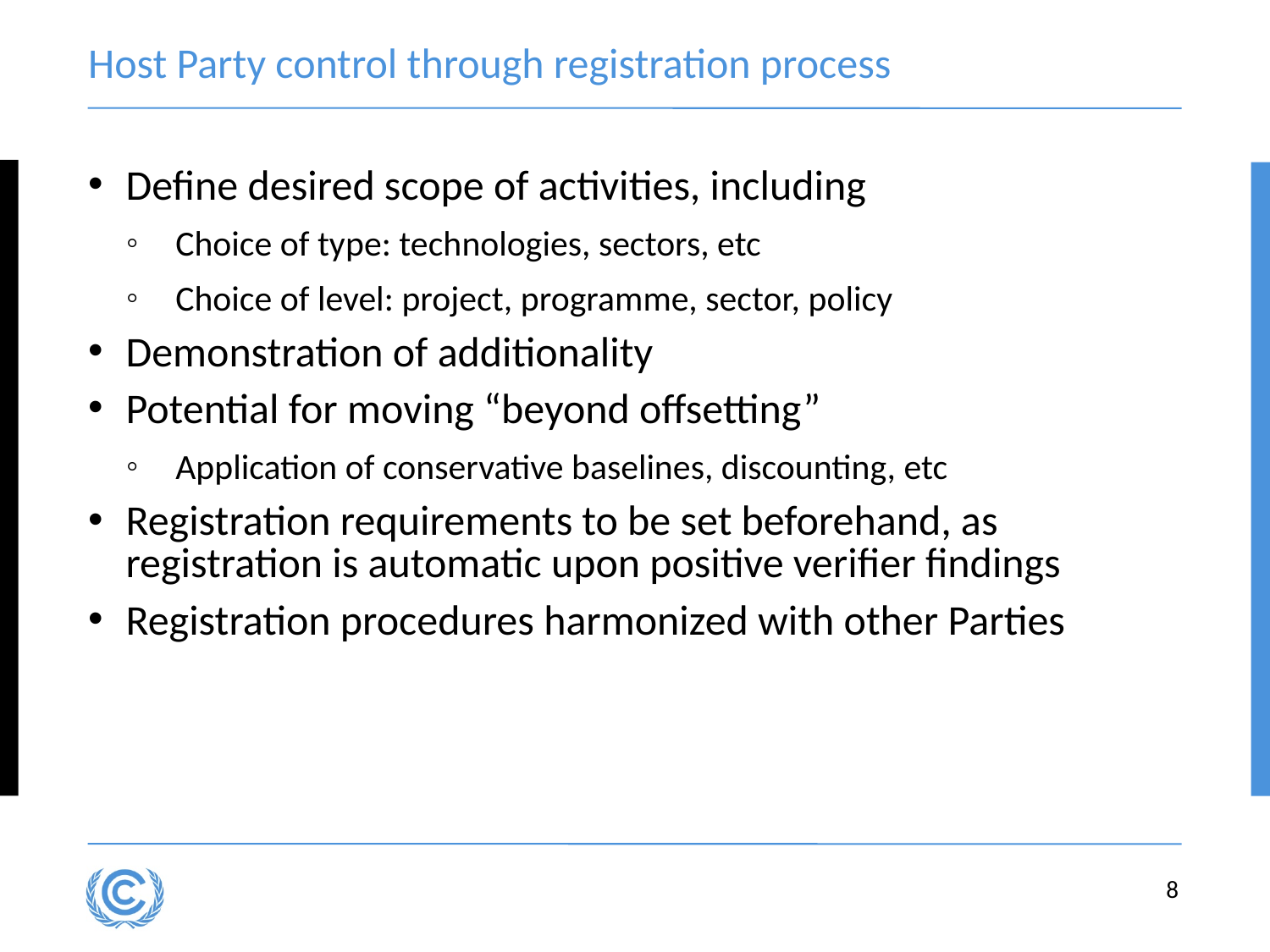

# Host Party control through registration process
Define desired scope of activities, including
Choice of type: technologies, sectors, etc
Choice of level: project, programme, sector, policy
Demonstration of additionality
Potential for moving “beyond offsetting”
Application of conservative baselines, discounting, etc
Registration requirements to be set beforehand, as registration is automatic upon positive verifier findings
Registration procedures harmonized with other Parties

8